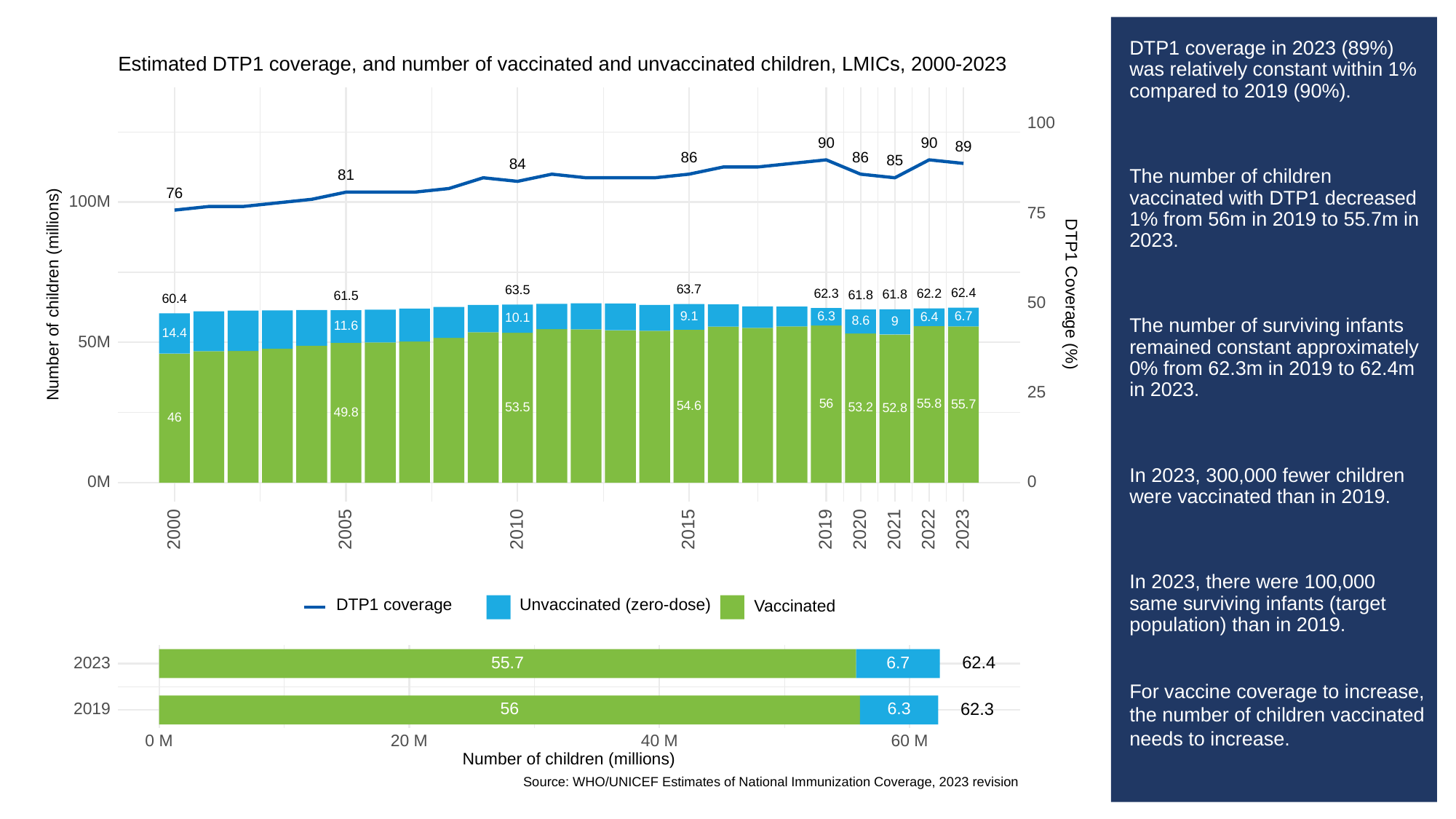

# DTP1 coverage in 2023 (89%) was relatively constant within 1% compared to 2019 (90%).

The number of children vaccinated with DTP1 decreased 1% from 56m in 2019 to 55.7m in 2023.

The number of surviving infants remained constant approximately 0% from 62.3m in 2019 to 62.4m in 2023.

In 2023, 300,000 fewer children were vaccinated than in 2019.

In 2023, there were 100,000 same surviving infants (target population) than in 2019.

For vaccine coverage to increase, the number of children vaccinated needs to increase.

Estimated DTP1 coverage, and number of vaccinated and unvaccinated children, LMICs, 2000-2023

100

90
90
89
86
86
85
84

81
76
100M

75

63.7
63.5
Number of children (millions)
DTP1 Coverage (%)
62.4
62.3
62.2
61.8
61.8
61.5
60.4
50

6.3
9.1
6.7
6.4

10.1
8.6
9
11.6

14.4

50M

25
56
55.8
55.7
54.6
53.5
53.2
52.8
49.8

46
0M
0

2023
2000
2005
2010
2015
2019
2020
2021
2022

Unvaccinated (zero-dose)
DTP1 coverage
Vaccinated

62.4
6.7
2023
55.7

62.3
6.3
56
2019

0 M
20 M
40 M
60 M
Number of children (millions)
Source: WHO/UNICEF Estimates of National Immunization Coverage, 2023 revision